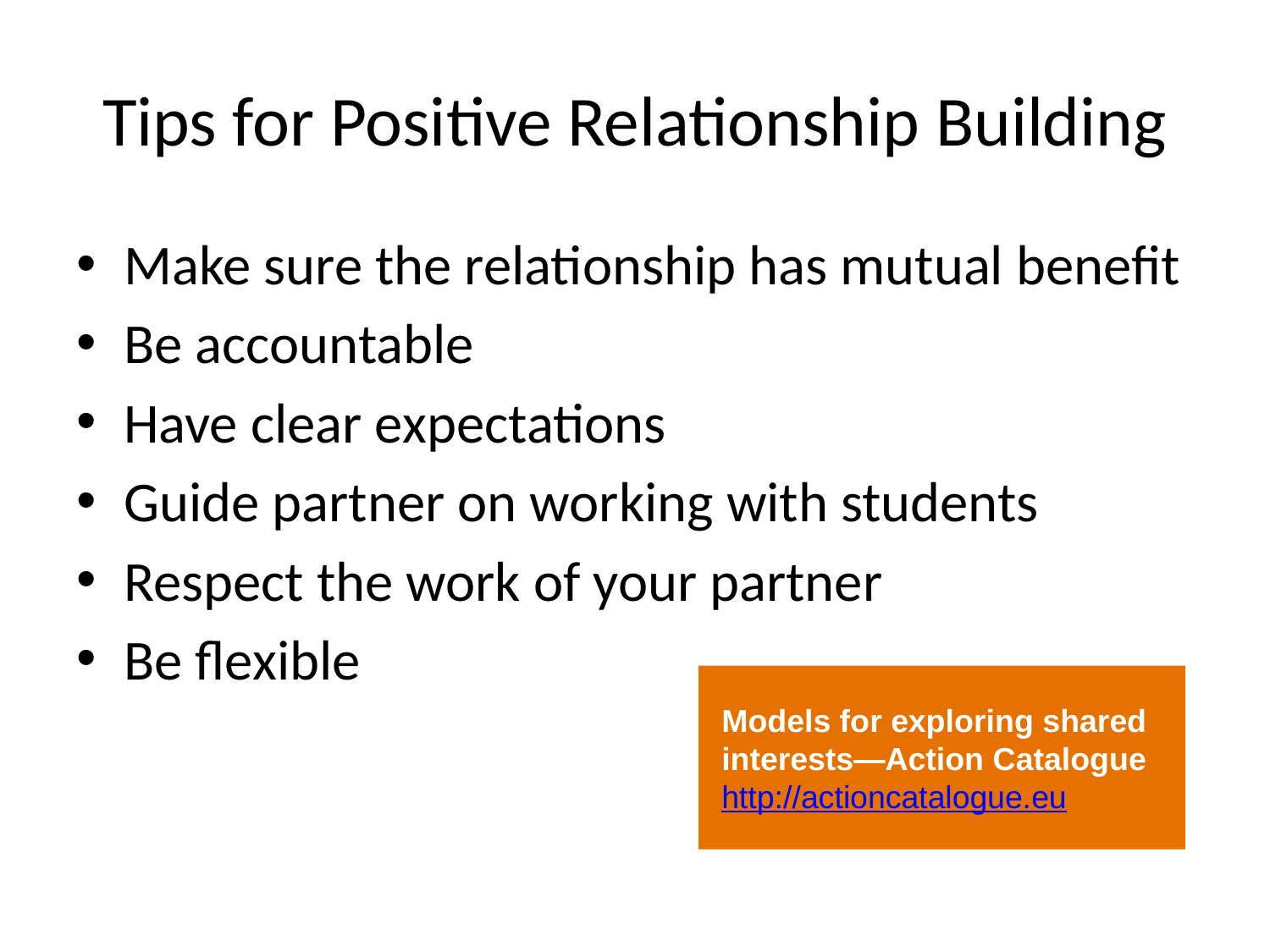

# Tips for Positive Relationship Building
Make sure the relationship has mutual benefit
Be accountable
Have clear expectations
Guide partner on working with students
Respect the work of your partner
Be flexible

Models for exploring shared interests—Action Catalogue
http://actioncatalogue.eu